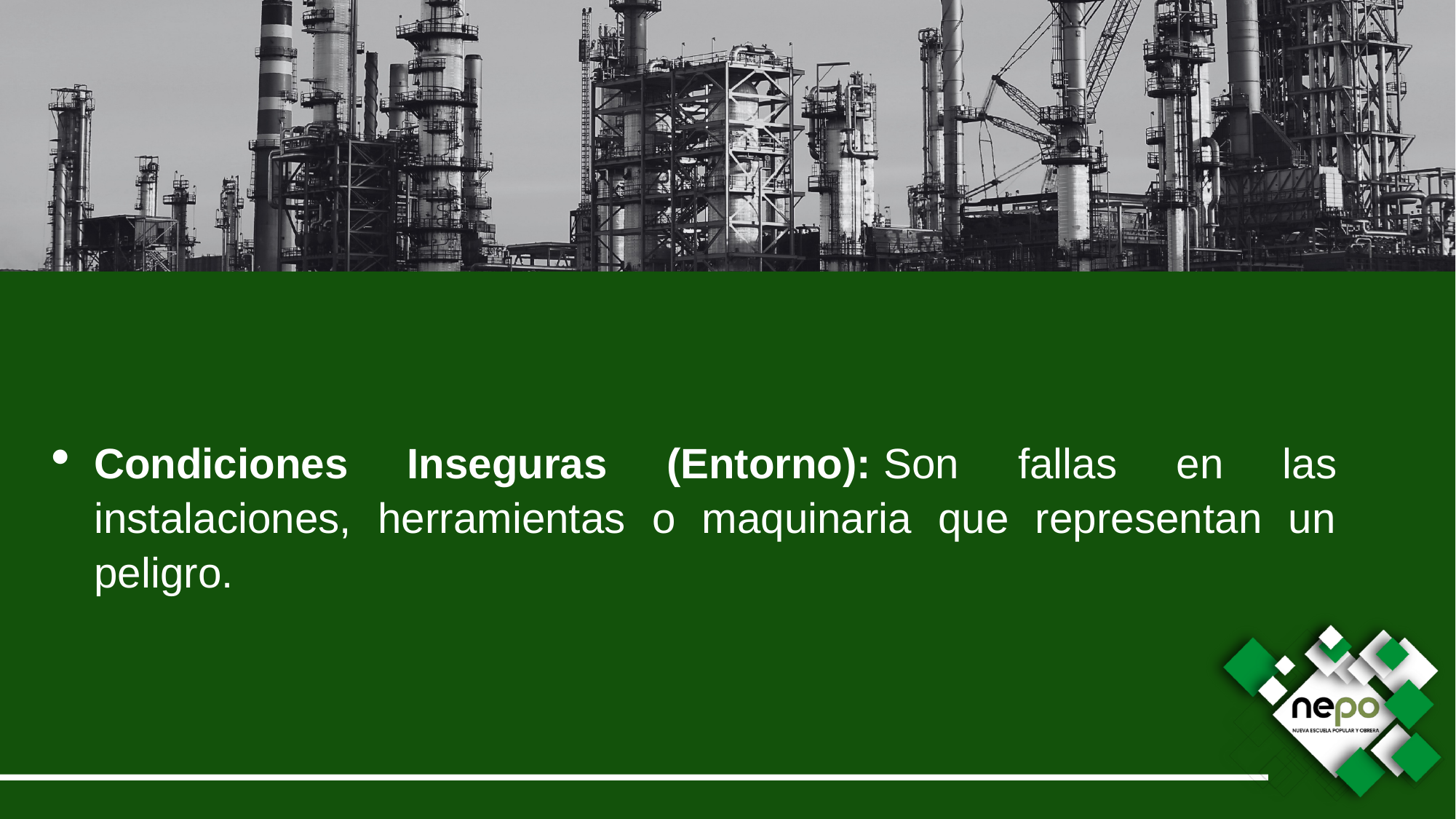

Condiciones Inseguras (Entorno): Son fallas en las instalaciones, herramientas o maquinaria que representan un peligro.